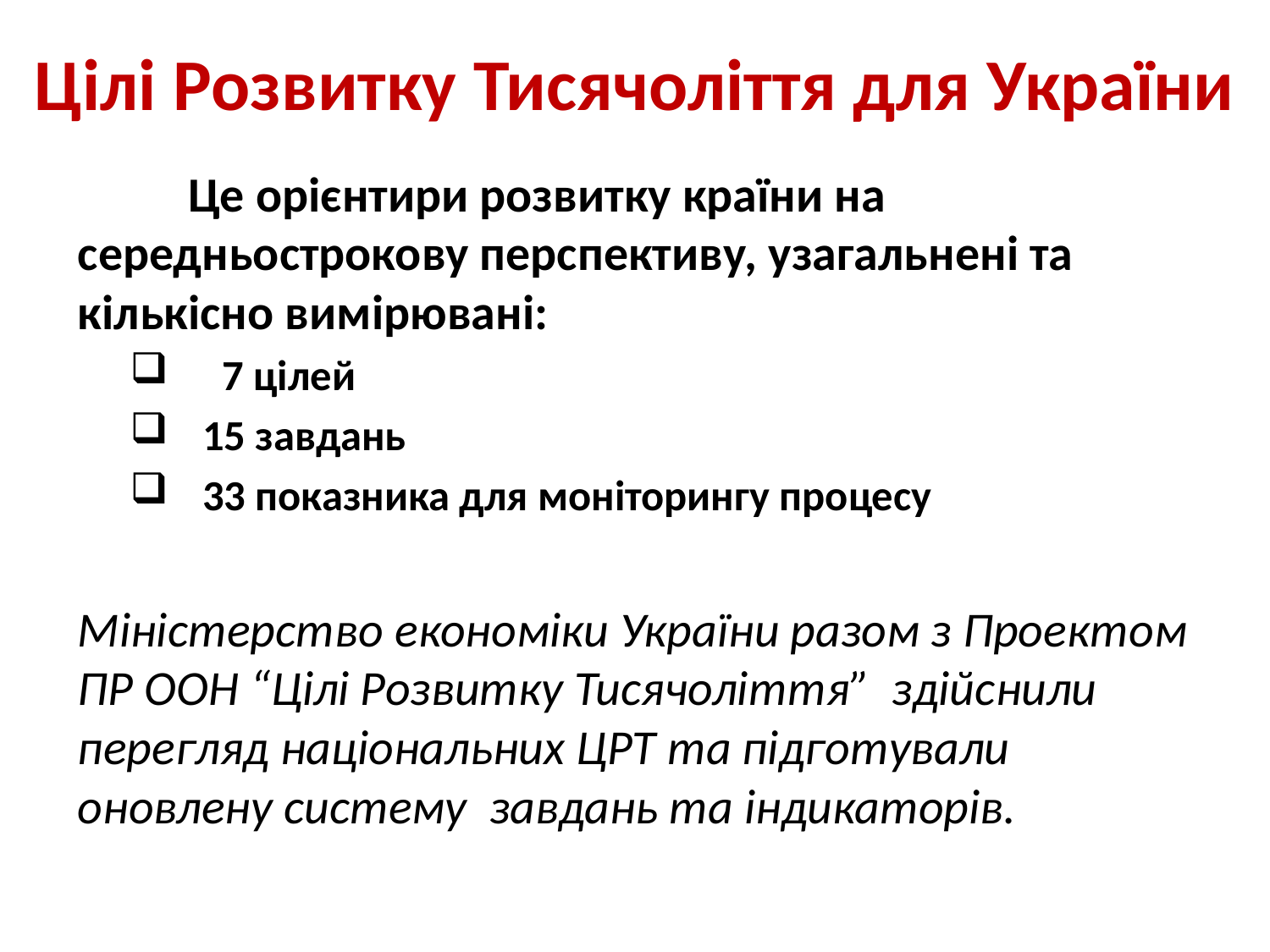

# Цілі Розвитку Тисячоліття для України
	Це орієнтири розвитку країни на середньострокову перспективу, узагальнені та кількісно вимірювані:
      7 цілей
    15 завдань
    33 показника для моніторингу процесу

Міністерство економіки України разом з Проектом ПР ООН “Цілі Розвитку Тисячоліття”  здійснили перегляд національних ЦРТ та підготували оновлену систему  завдань та індикаторів.